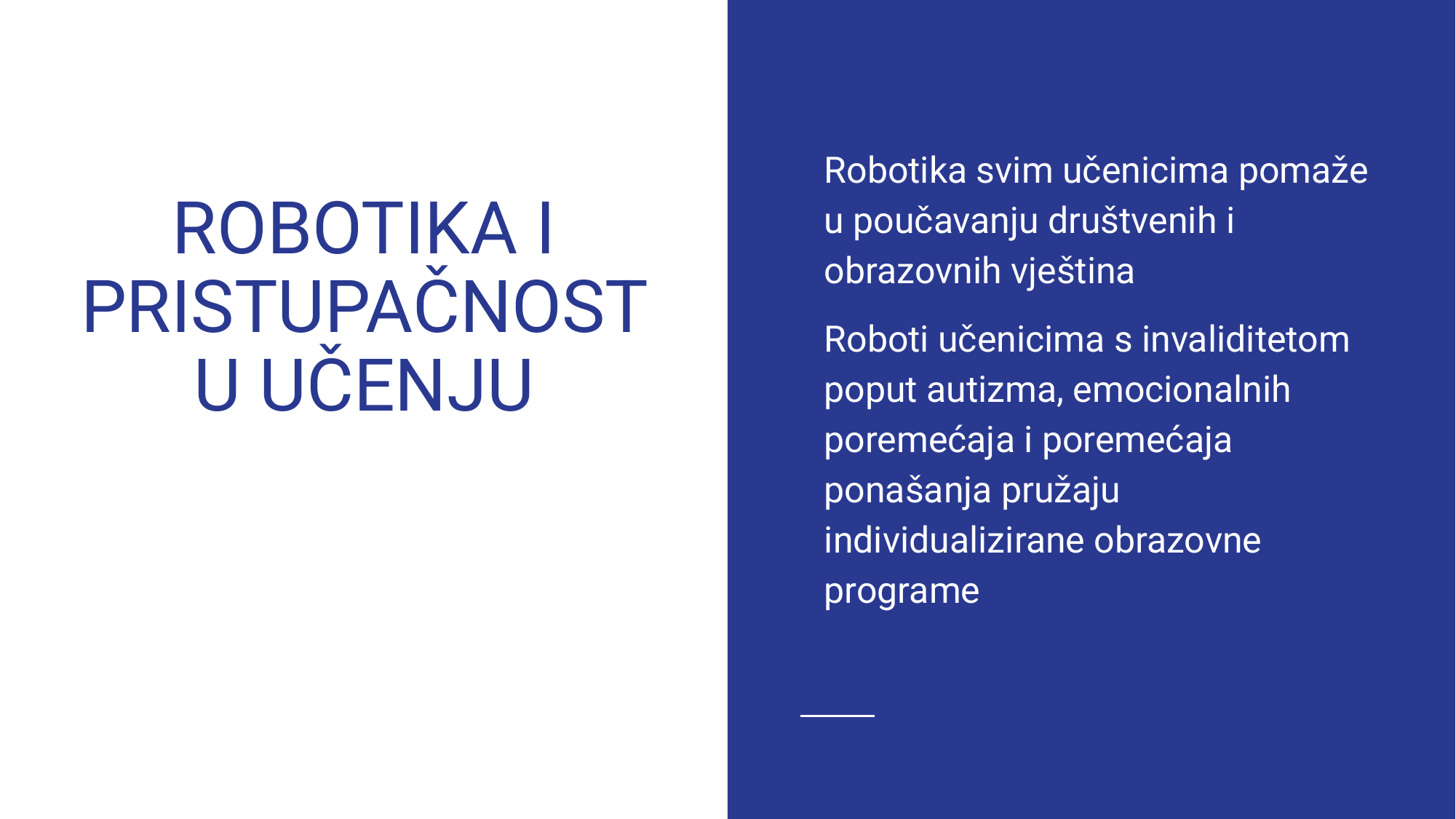

Robotika svim učenicima pomaže u poučavanju društvenih i obrazovnih vještina
Roboti učenicima s invaliditetom poput autizma, emocionalnih poremećaja i poremećaja ponašanja pružaju individualizirane obrazovne programe

# ROBOTIKA I PRISTUPAČNOST U UČENJU